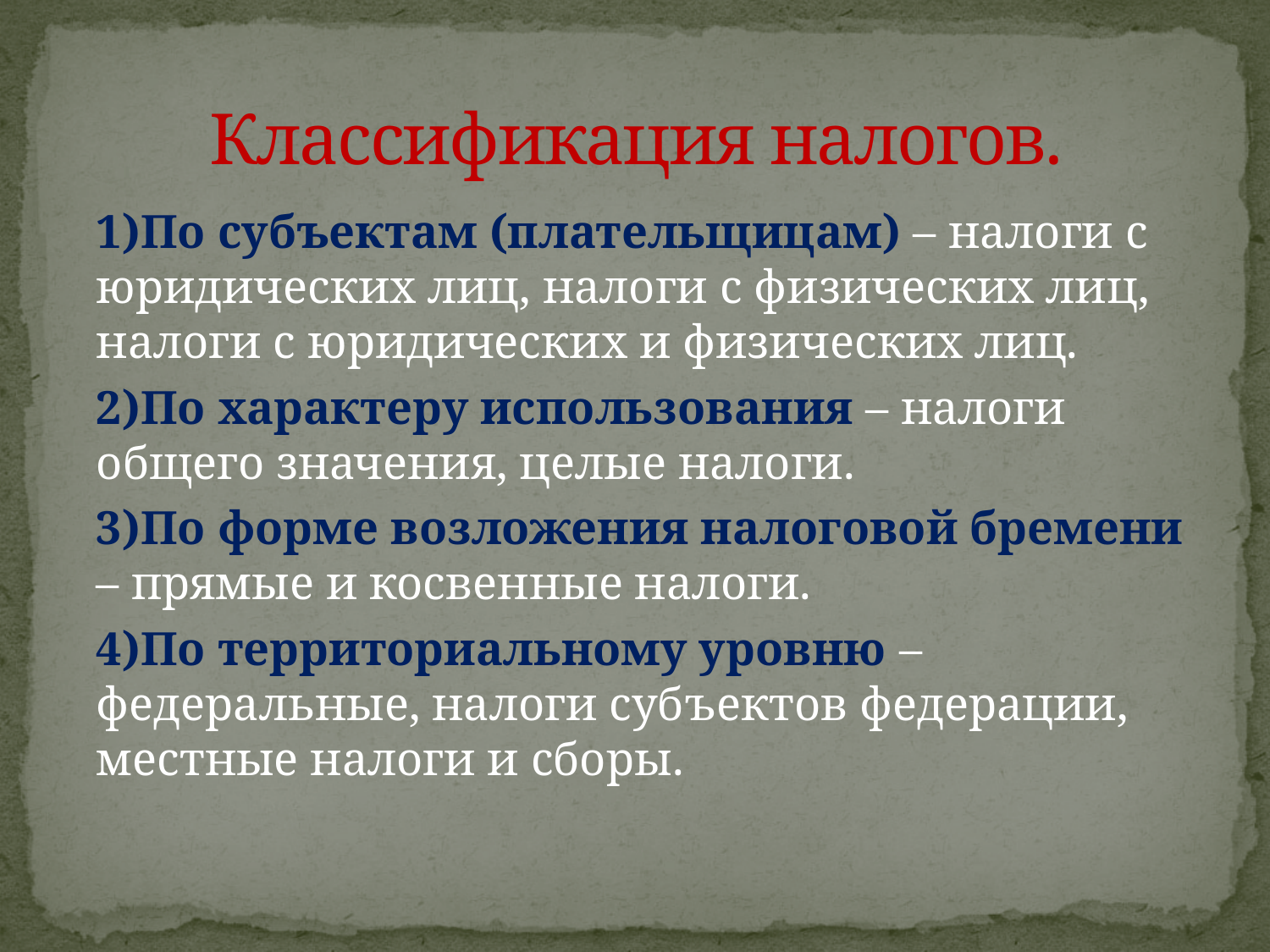

# Классификация налогов.
1)По субъектам (плательщицам) – налоги с юридических лиц, налоги с физических лиц, налоги с юридических и физических лиц.
2)По характеру использования – налоги общего значения, целые налоги.
3)По форме возложения налоговой бремени – прямые и косвенные налоги.
4)По территориальному уровню – федеральные, налоги субъектов федерации, местные налоги и сборы.